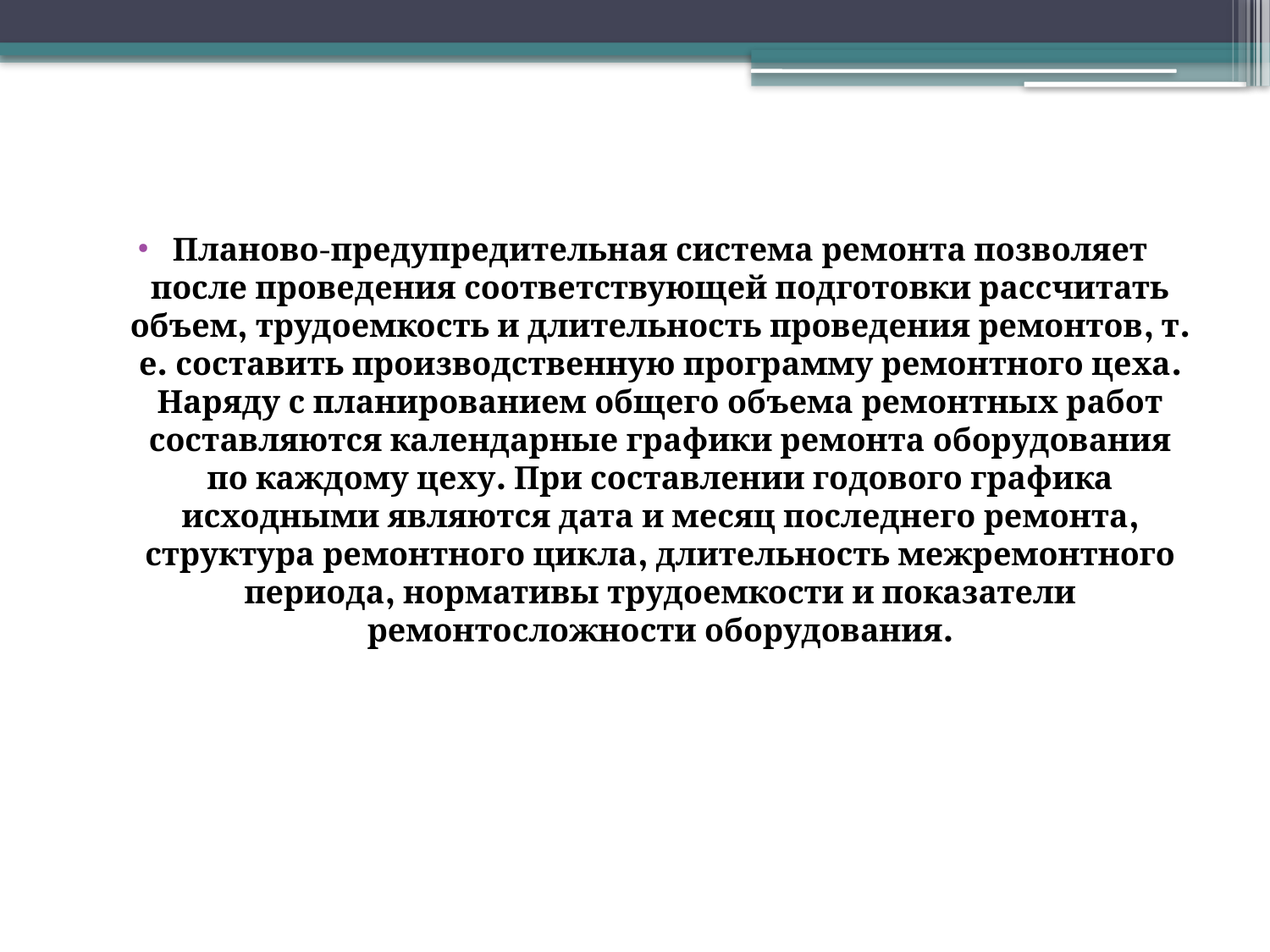

Планово-предупредительная система ремонта позволяет после проведения соответствующей подготовки рассчитать объем, трудоемкость и длительность проведения ремонтов, т. е. составить производственную программу ремонтного цеха. Наряду с планированием общего объема ремонтных работ составляются календарные графики ремонта оборудования по каждому цеху. При составлении годового графика исходными являются дата и месяц последнего ремонта, структура ремонтного цикла, длительность межремонтного периода, нормативы трудоемкости и показатели ремонтосложности оборудования.